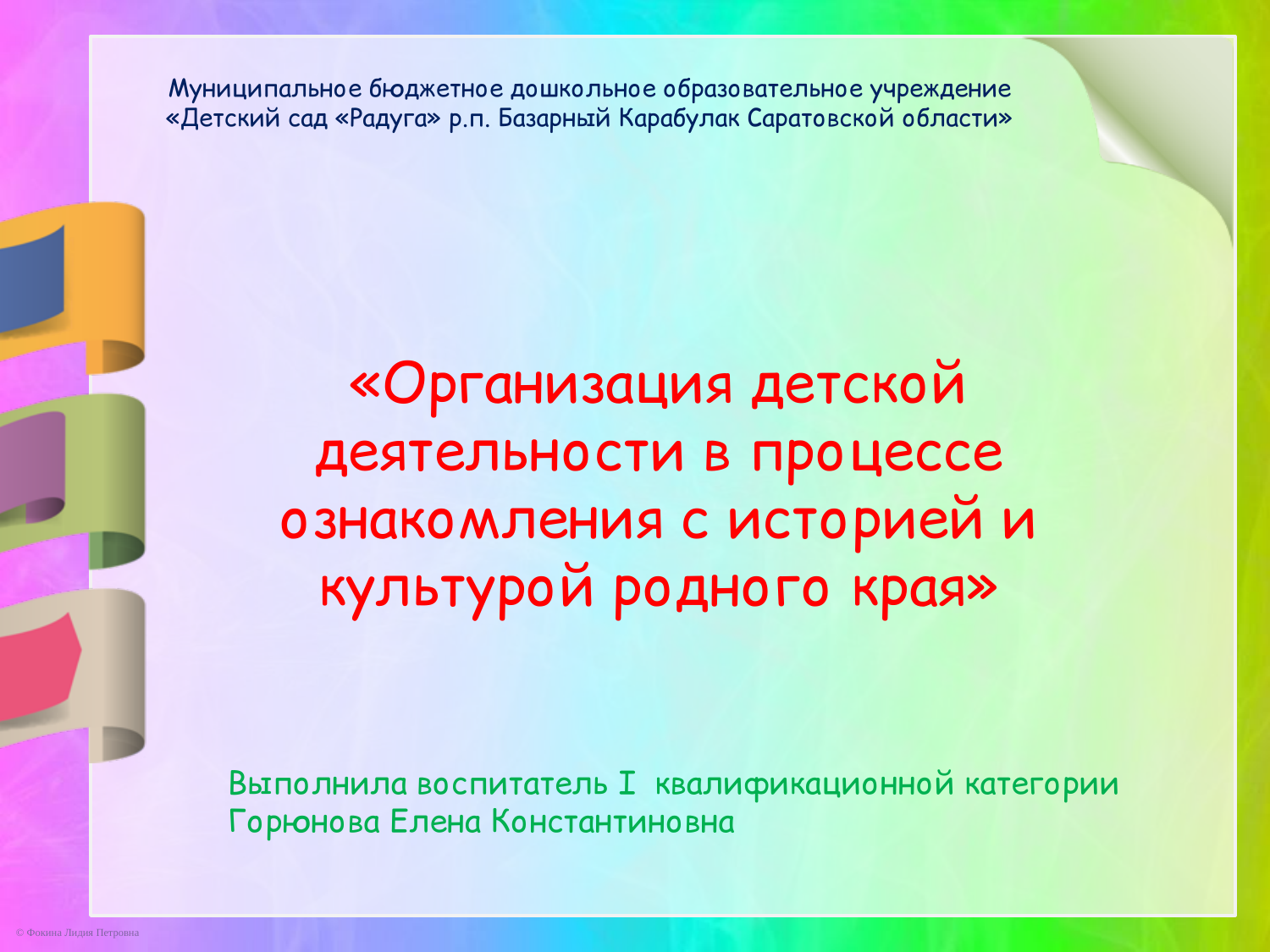

# Муниципальное бюджетное дошкольное образовательное учреждение «Детский сад «Радуга» р.п. Базарный Карабулак Саратовской области»
«Организация детской деятельности в процессе ознакомления с историей и культурой родного края»
Выполнила воспитатель I  квалификационной категории
Горюнова Елена Константиновна